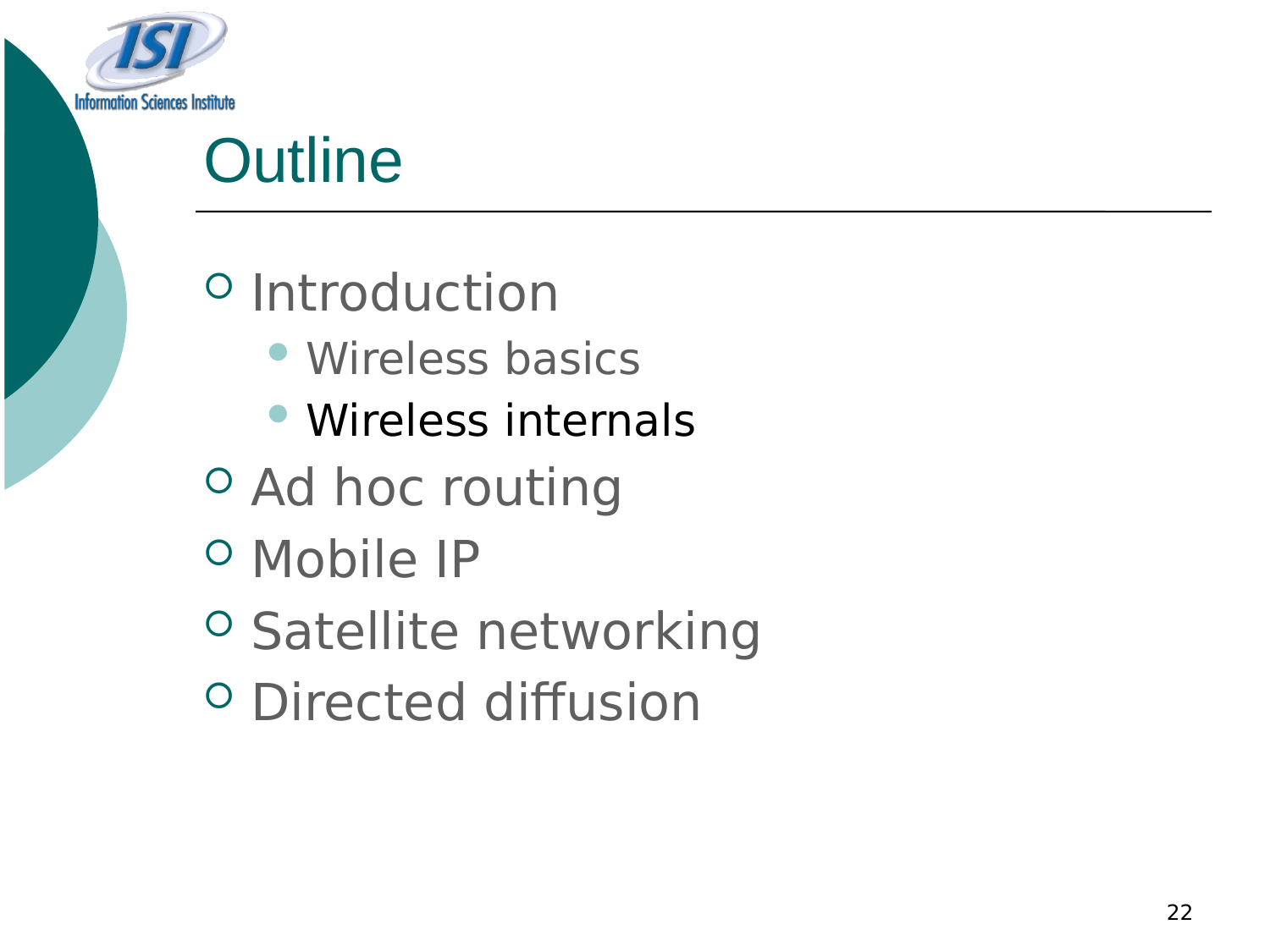

# Outline
Introduction
Wireless basics
Wireless internals
Ad hoc routing
Mobile IP
Satellite networking
Directed diffusion
22